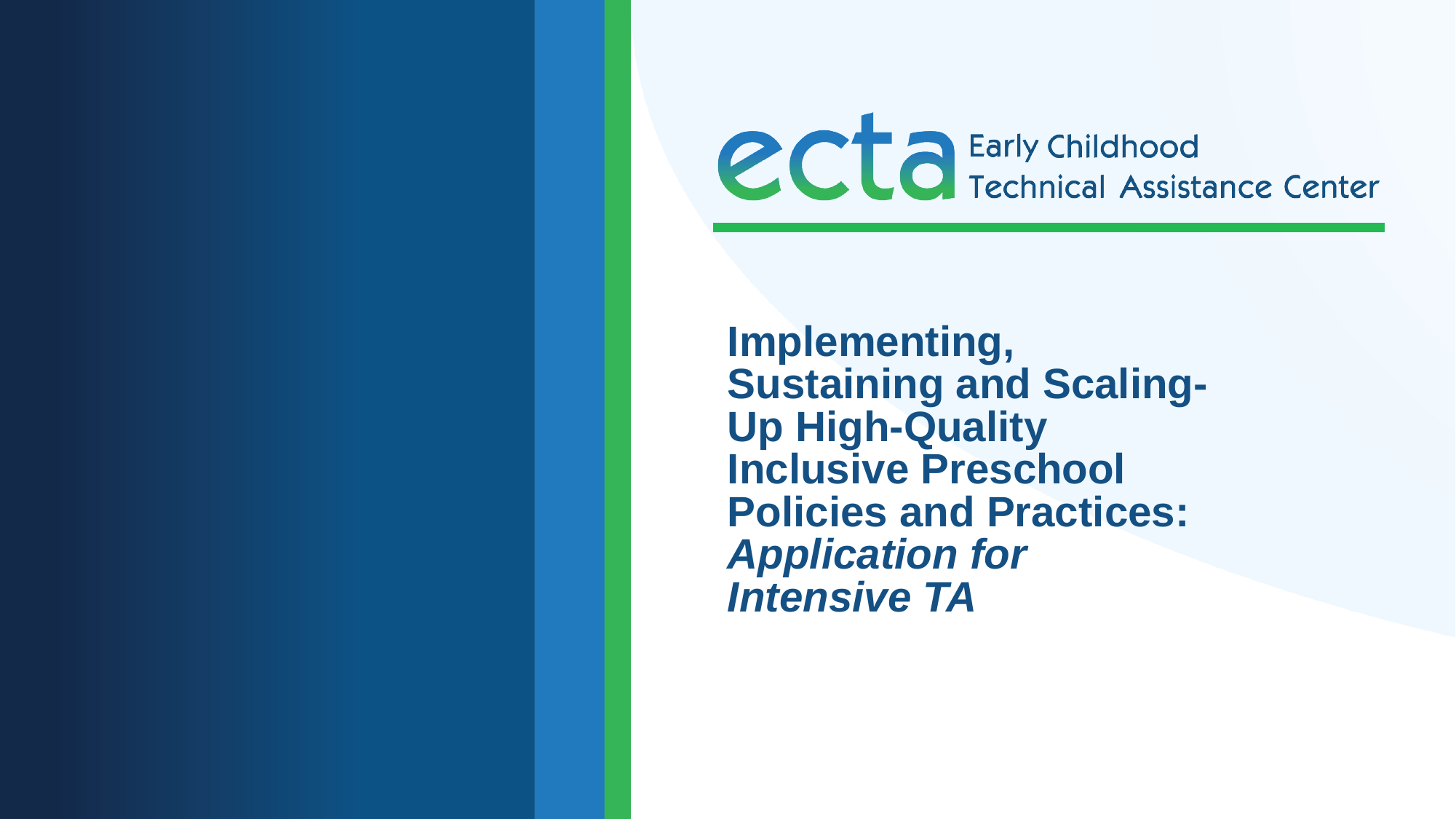

# Implementing, Sustaining and Scaling-Up High-Quality Inclusive Preschool Policies and Practices:  Application for Intensive TA